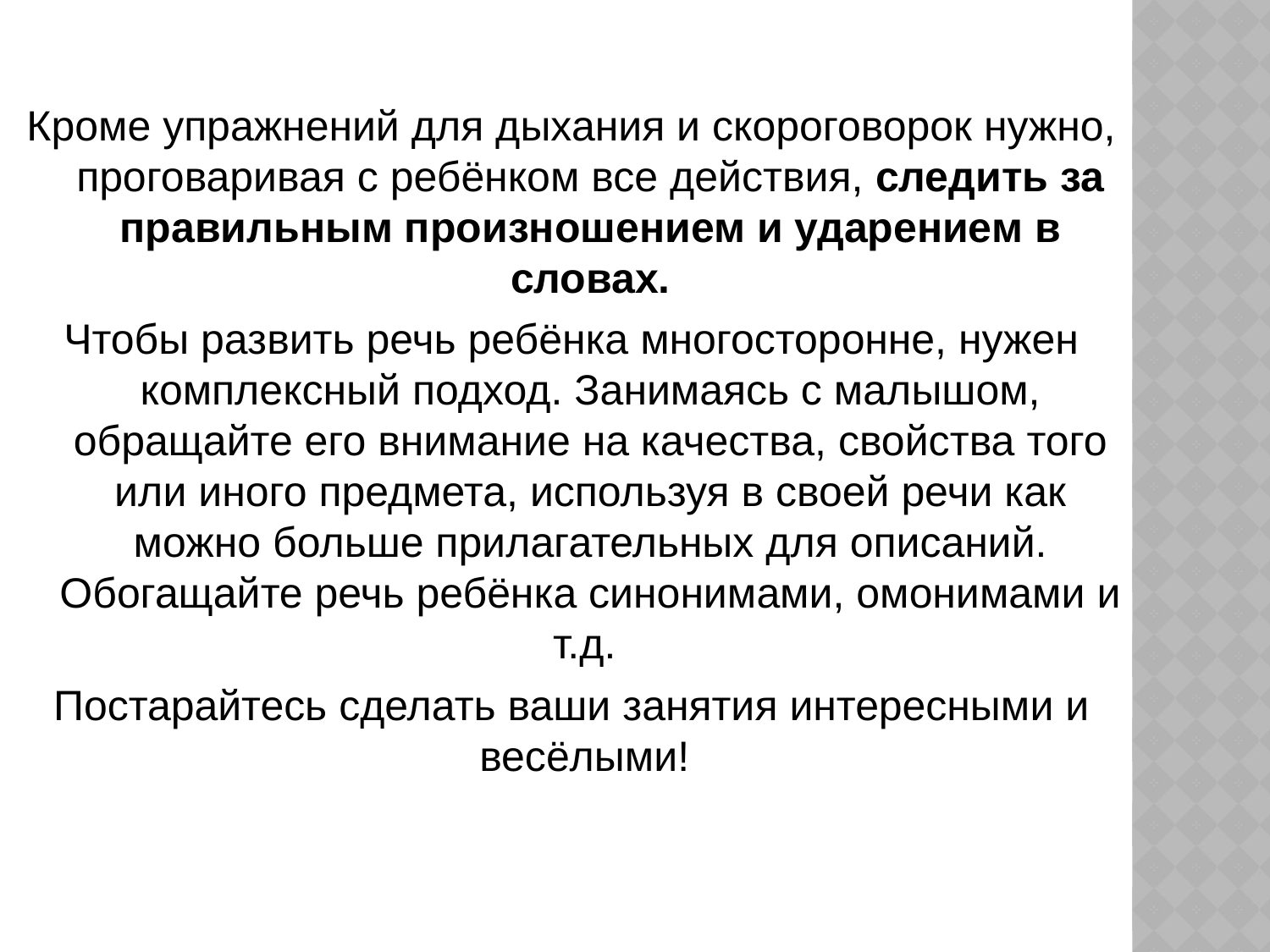

Кроме упражнений для дыхания и скороговорок нужно, проговаривая с ребёнком все действия, следить за правильным произношением и ударением в словах.
Чтобы развить речь ребёнка многосторонне, нужен комплексный подход. Занимаясь с малышом, обращайте его внимание на качества, свойства того или иного предмета, используя в своей речи как можно больше прилагательных для описаний. Обогащайте речь ребёнка синонимами, омонимами и т.д.
Постарайтесь сделать ваши занятия интересными и весёлыми!